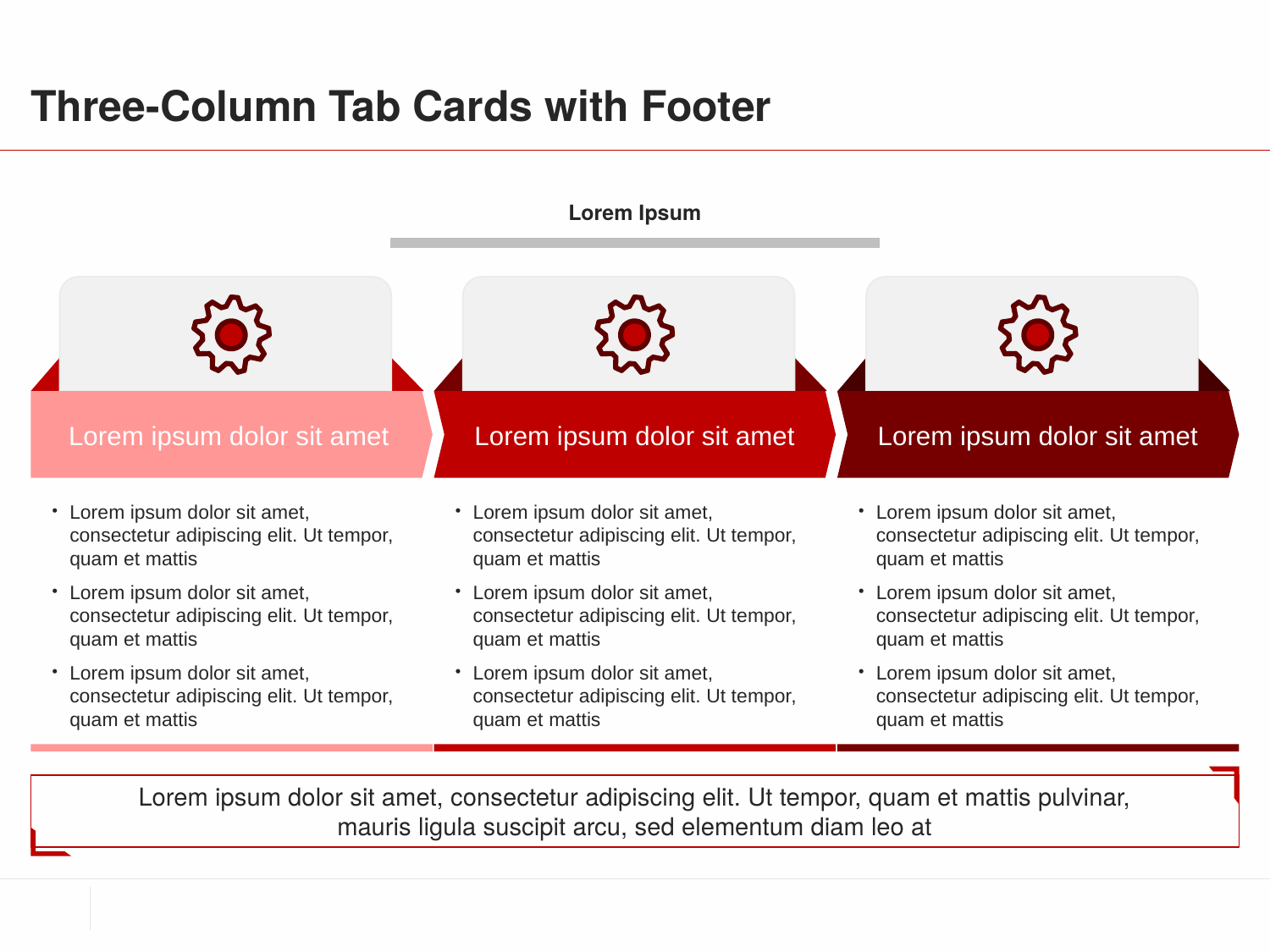

# Three-Column Tab Cards with Footer
Lorem Ipsum

Lorem ipsum dolor sit amet
Lorem ipsum dolor sit amet
Lorem ipsum dolor sit amet
Lorem ipsum dolor sit amet, consectetur adipiscing elit. Ut tempor, quam et mattis
Lorem ipsum dolor sit amet, consectetur adipiscing elit. Ut tempor, quam et mattis
Lorem ipsum dolor sit amet, consectetur adipiscing elit. Ut tempor, quam et mattis
Lorem ipsum dolor sit amet, consectetur adipiscing elit. Ut tempor, quam et mattis
Lorem ipsum dolor sit amet, consectetur adipiscing elit. Ut tempor, quam et mattis
Lorem ipsum dolor sit amet, consectetur adipiscing elit. Ut tempor, quam et mattis
Lorem ipsum dolor sit amet, consectetur adipiscing elit. Ut tempor, quam et mattis
Lorem ipsum dolor sit amet, consectetur adipiscing elit. Ut tempor, quam et mattis
Lorem ipsum dolor sit amet, consectetur adipiscing elit. Ut tempor, quam et mattis

Lorem ipsum dolor sit amet, consectetur adipiscing elit. Ut tempor, quam et mattis pulvinar,
mauris ligula suscipit arcu, sed elementum diam leo at